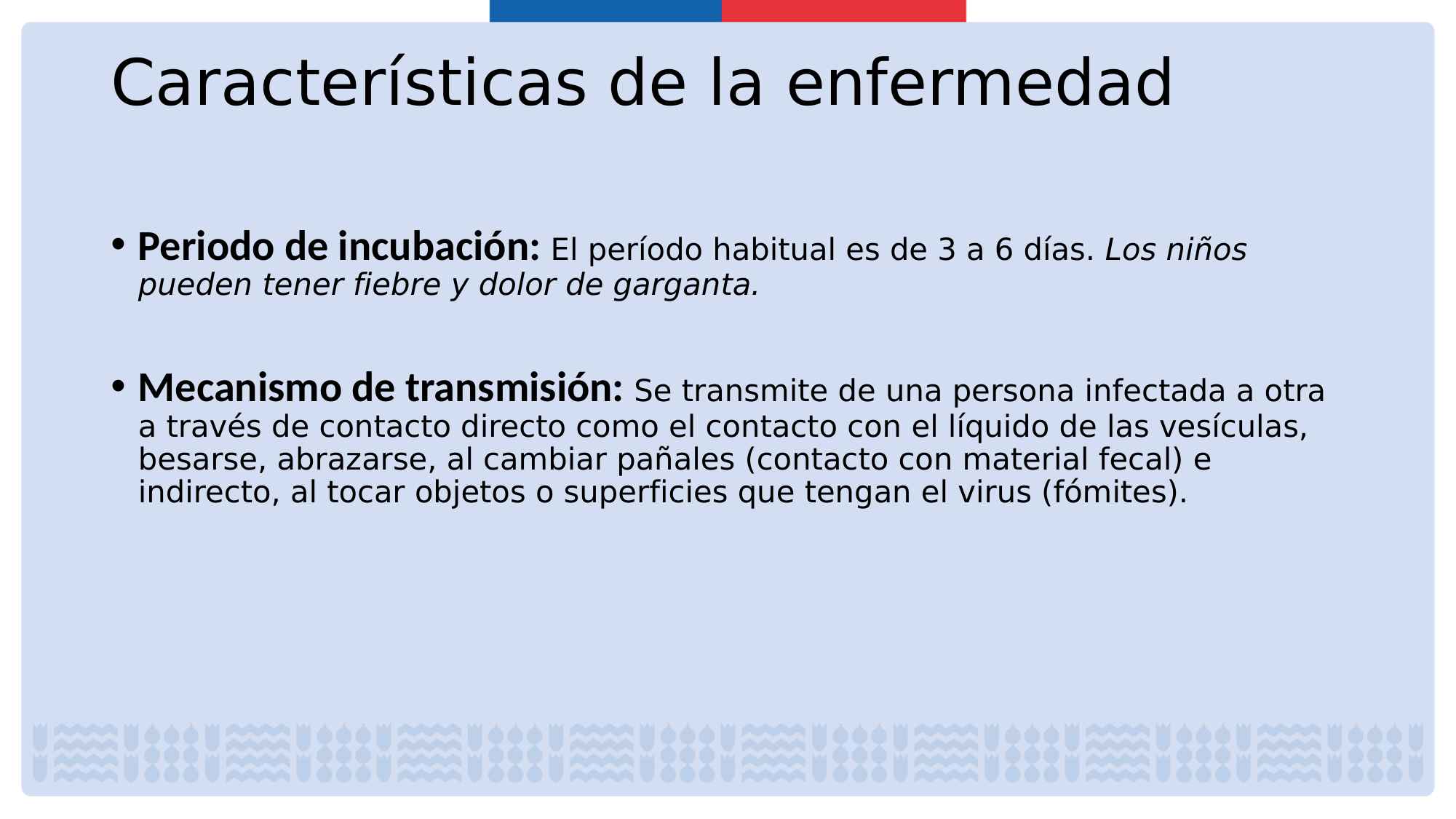

# Características de la enfermedad
Periodo de incubación: El período habitual es de 3 a 6 días. Los niños pueden tener fiebre y dolor de garganta.

Mecanismo de transmisión: Se transmite de una persona infectada a otra a través de contacto directo como el contacto con el líquido de las vesículas, besarse, abrazarse, al cambiar pañales (contacto con material fecal) e indirecto, al tocar objetos o superficies que tengan el virus (fómites).